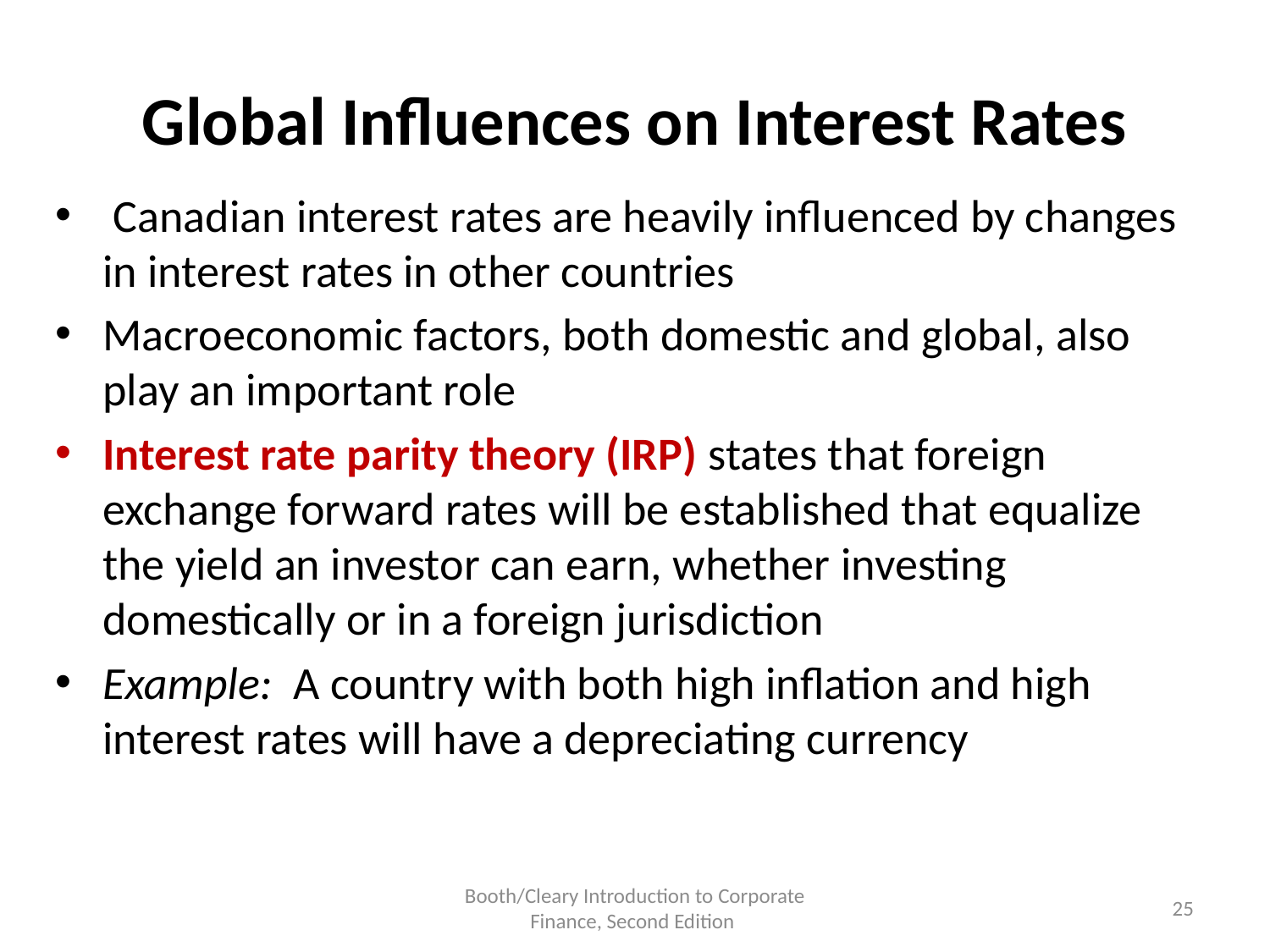

# Global Influences on Interest Rates
 Canadian interest rates are heavily influenced by changes in interest rates in other countries
Macroeconomic factors, both domestic and global, also play an important role
Interest rate parity theory (IRP) states that foreign exchange forward rates will be established that equalize the yield an investor can earn, whether investing domestically or in a foreign jurisdiction
Example:  A country with both high inflation and high interest rates will have a depreciating currency
Booth/Cleary Introduction to Corporate Finance, Second Edition
25